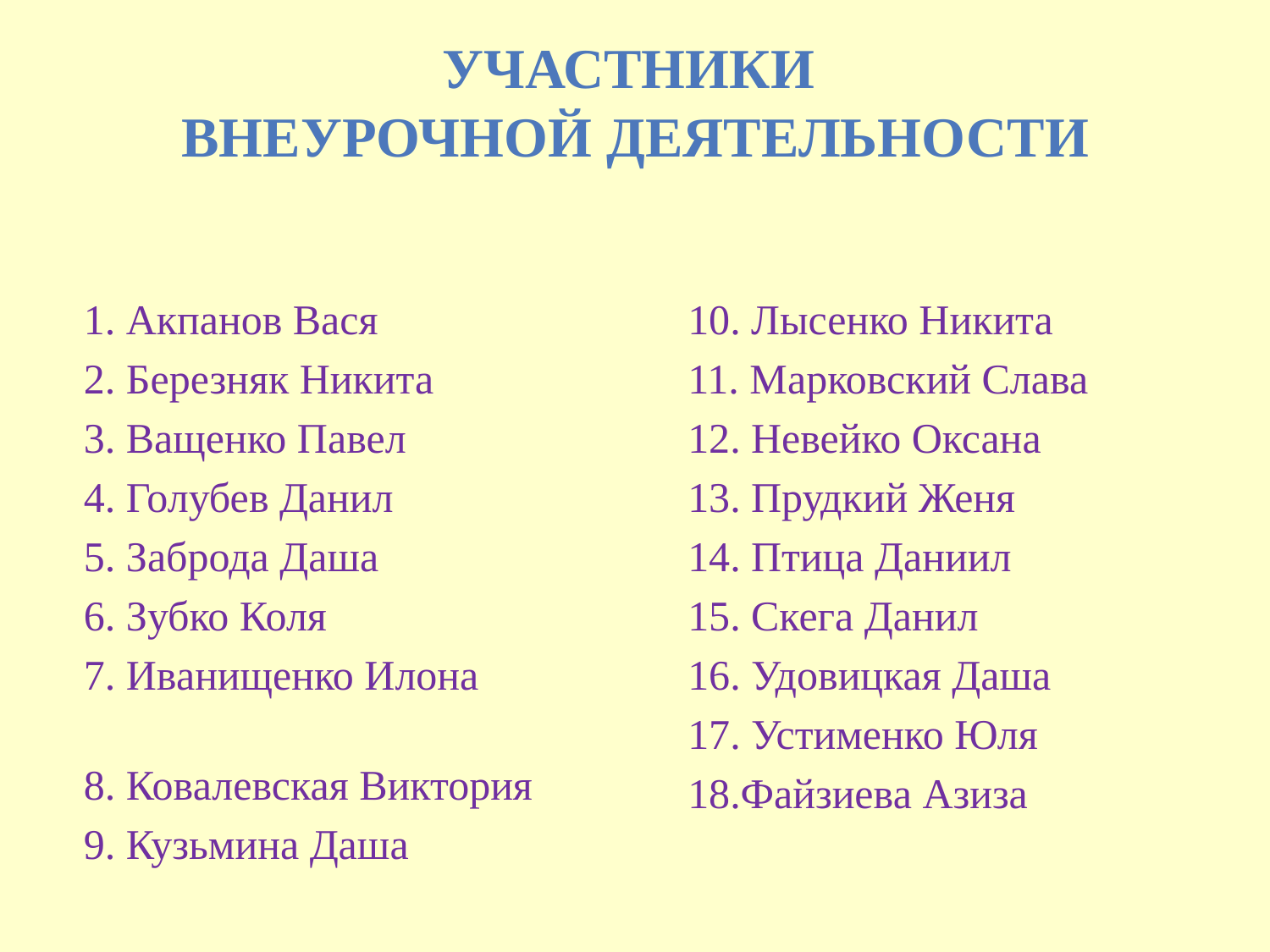

УЧАСТНИКИ
ВНЕУРОЧНОЙ ДЕЯТЕЛЬНОСТИ
1. Акпанов Вася
2. Березняк Никита
3. Ващенко Павел
4. Голубев Данил
5. Заброда Даша
6. Зубко Коля
7. Иванищенко Илона
8. Ковалевская Виктория
9. Кузьмина Даша
10. Лысенко Никита
11. Марковский Слава
12. Невейко Оксана
13. Прудкий Женя
14. Птица Даниил
15. Скега Данил
16. Удовицкая Даша
17. Устименко Юля
18.Файзиева Азиза